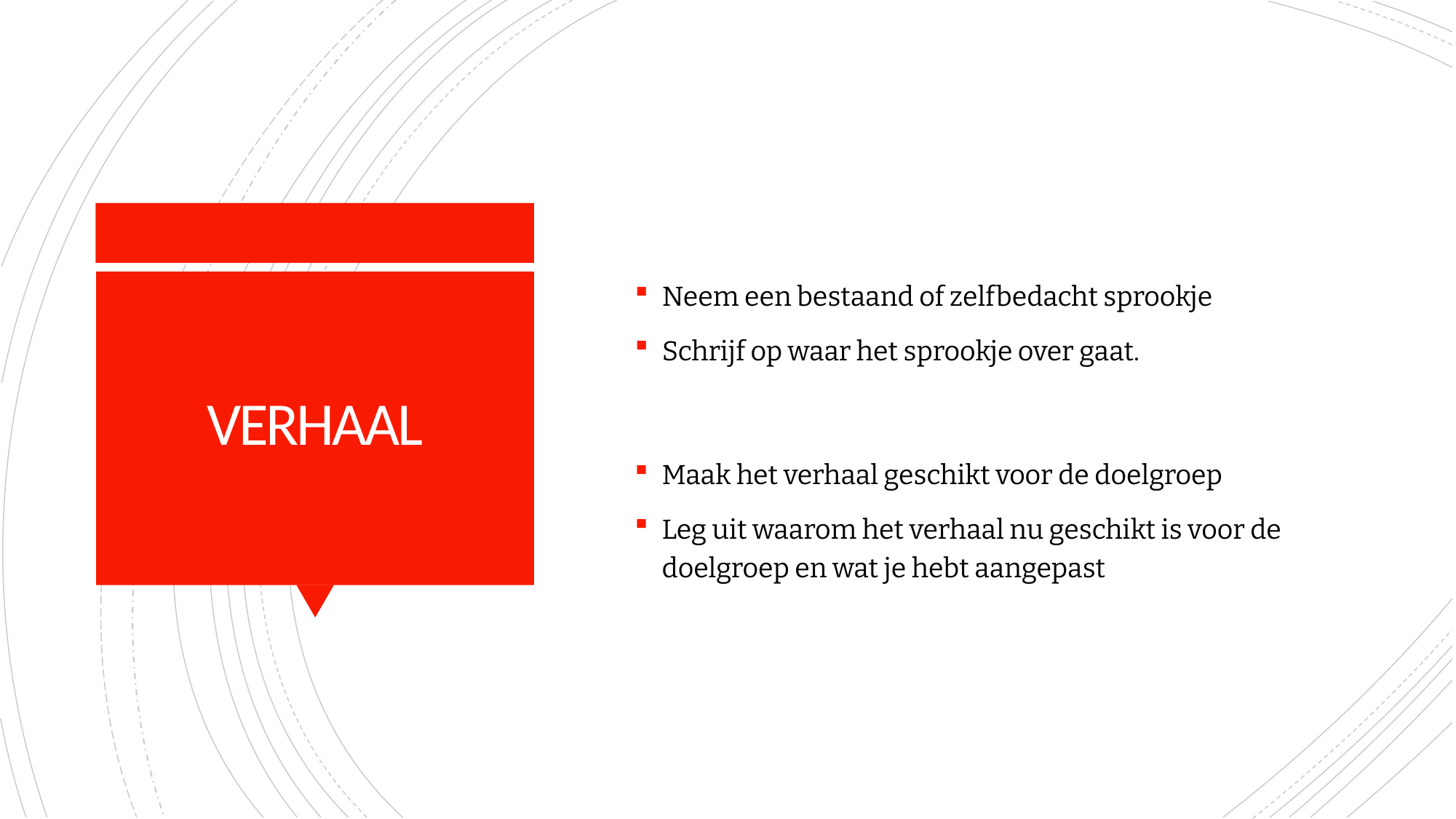

Neem een bestaand of zelfbedacht sprookje
Schrijf op waar het sprookje over gaat.

# VERHAAL
Maak het verhaal geschikt voor de doelgroep
Leg uit waarom het verhaal nu geschikt is voor de doelgroep en wat je hebt aangepast